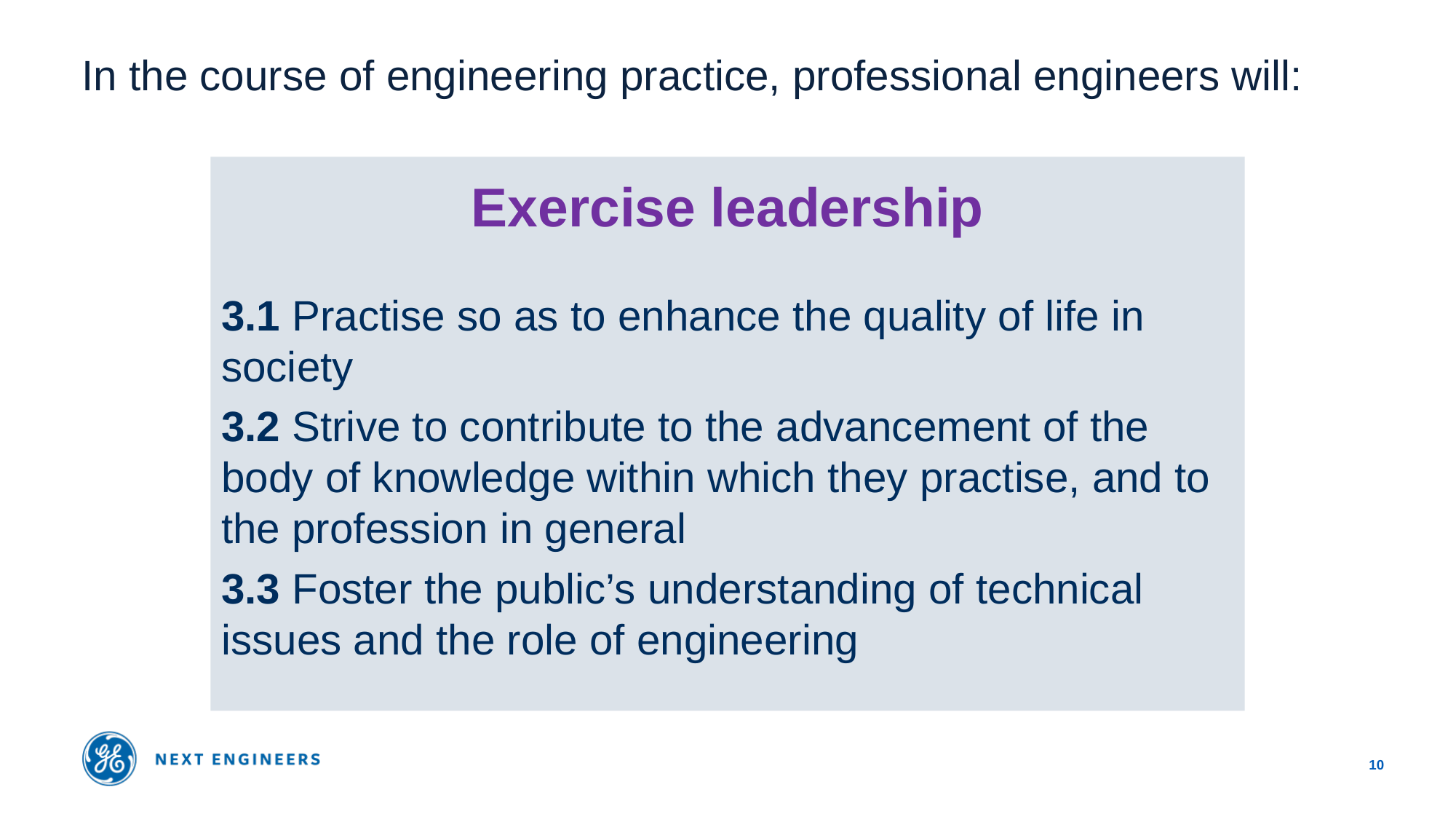

# In the course of engineering practice, professional engineers will:
Exercise leadership

3.1 Practise so as to enhance the quality of life in society
3.2 Strive to contribute to the advancement of the body of knowledge within which they practise, and to the profession in general
3.3 Foster the public’s understanding of technical issues and the role of engineering

10